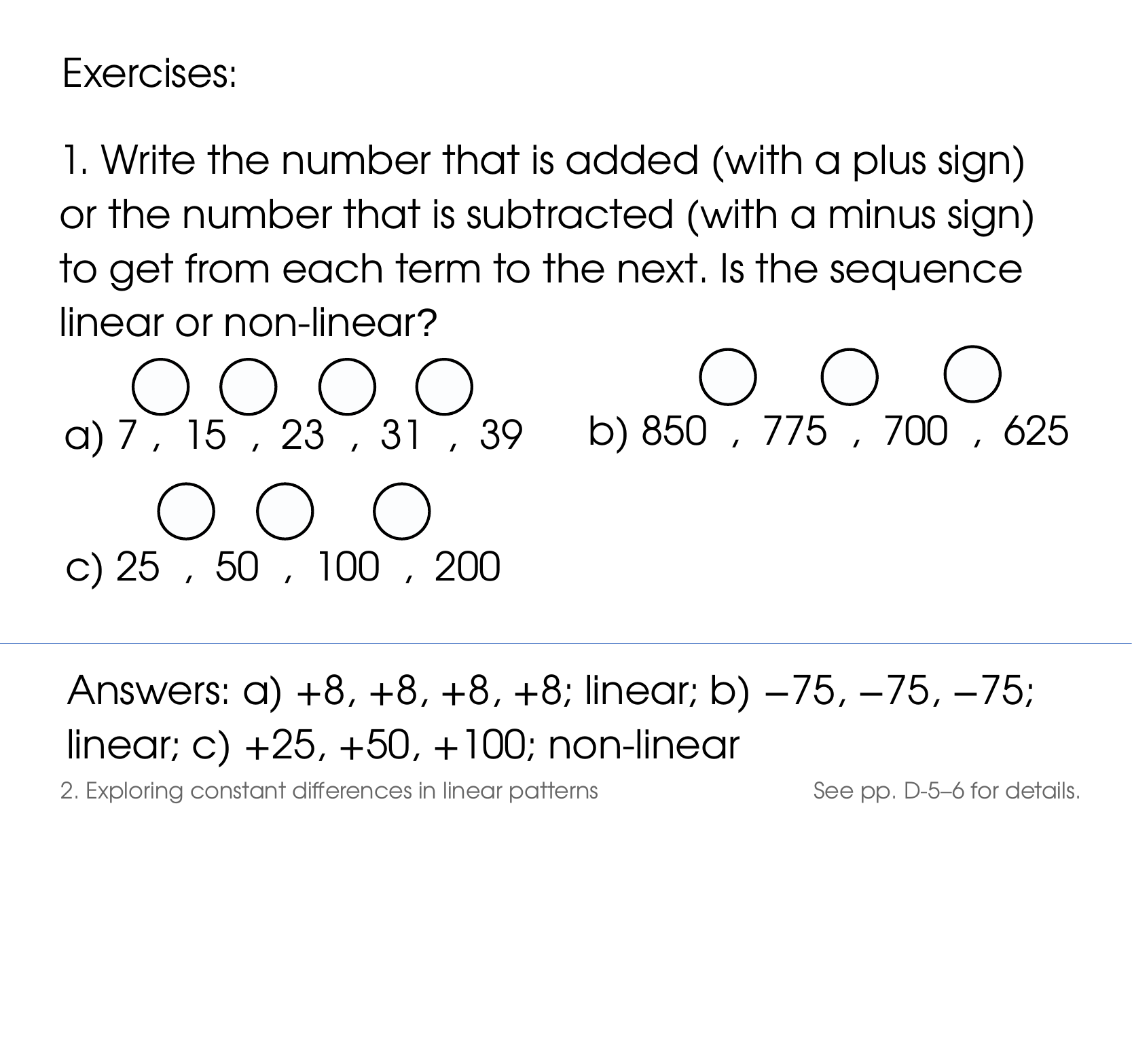

Exercises:
1. Write the number that is added (with a plus sign) or the number that is subtracted (with a minus sign) to get from each term to the next. Is the sequence linear or non-linear?

b) 850  ,  775  ,  700  ,  625

   a) 7 ,  15  ,  23  ,  31  ,  39

c) 25  ,  50  ,  100  ,  200
Answers: a) +8, +8, +8, +8; linear; b) −75, −75, −75; linear; c) +25, +50, +100; non-linear
2. Exploring constant differences in linear patterns
See pp. D-5–6 for details.